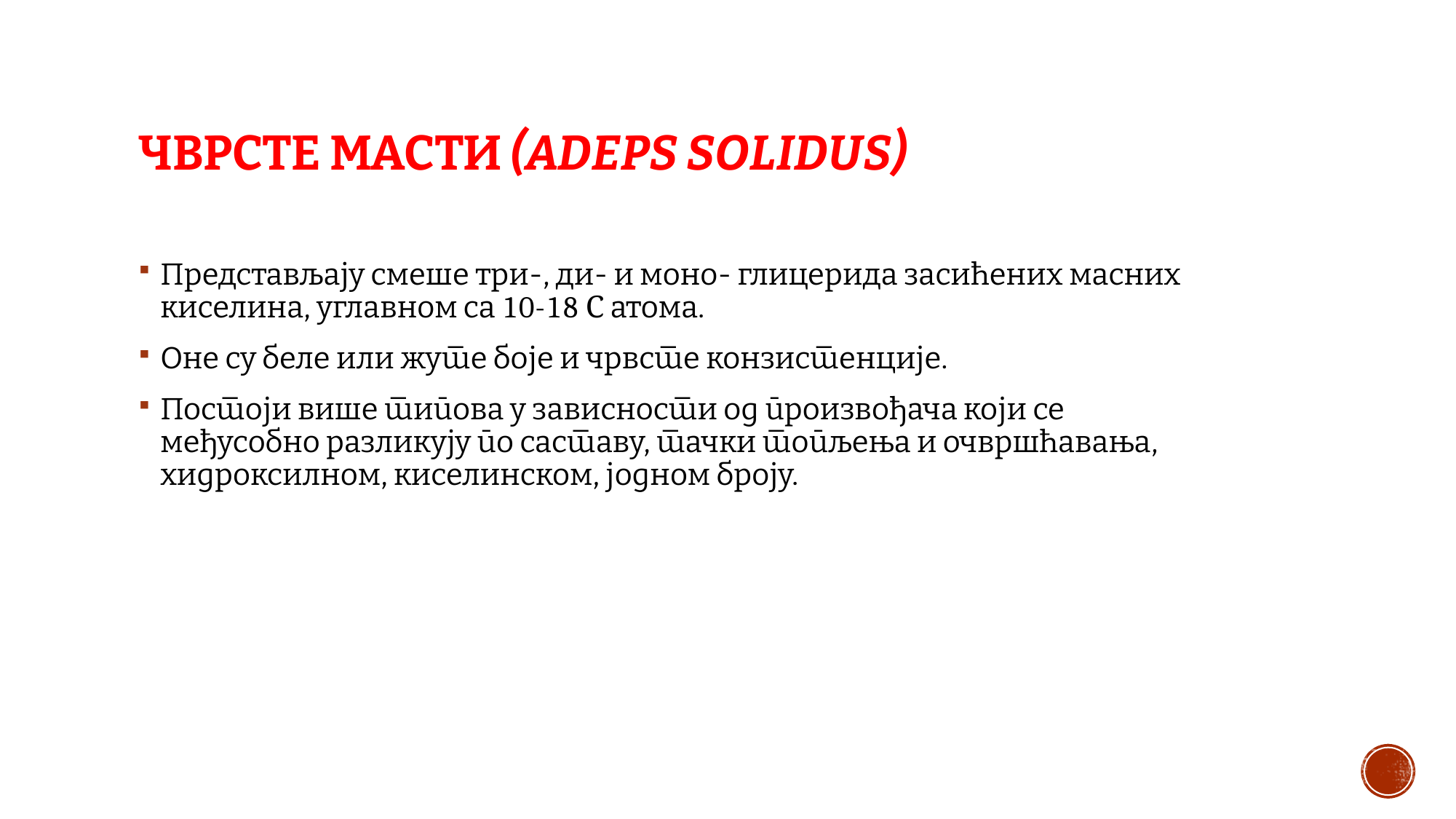

# Чврсте масти (Adeps solidus)
Представљају смеше три-, ди- и моно- глицерида засићених масних киселина, углавном са 10-18 С атома.
Оне су беле или жуте боје и чрвсте конзистенције.
Постоји више типова у зависности од произвођача који се међусобно разликују по саставу, тачки топљења и очвршћавања, хидроксилном, киселинском, јодном броју.